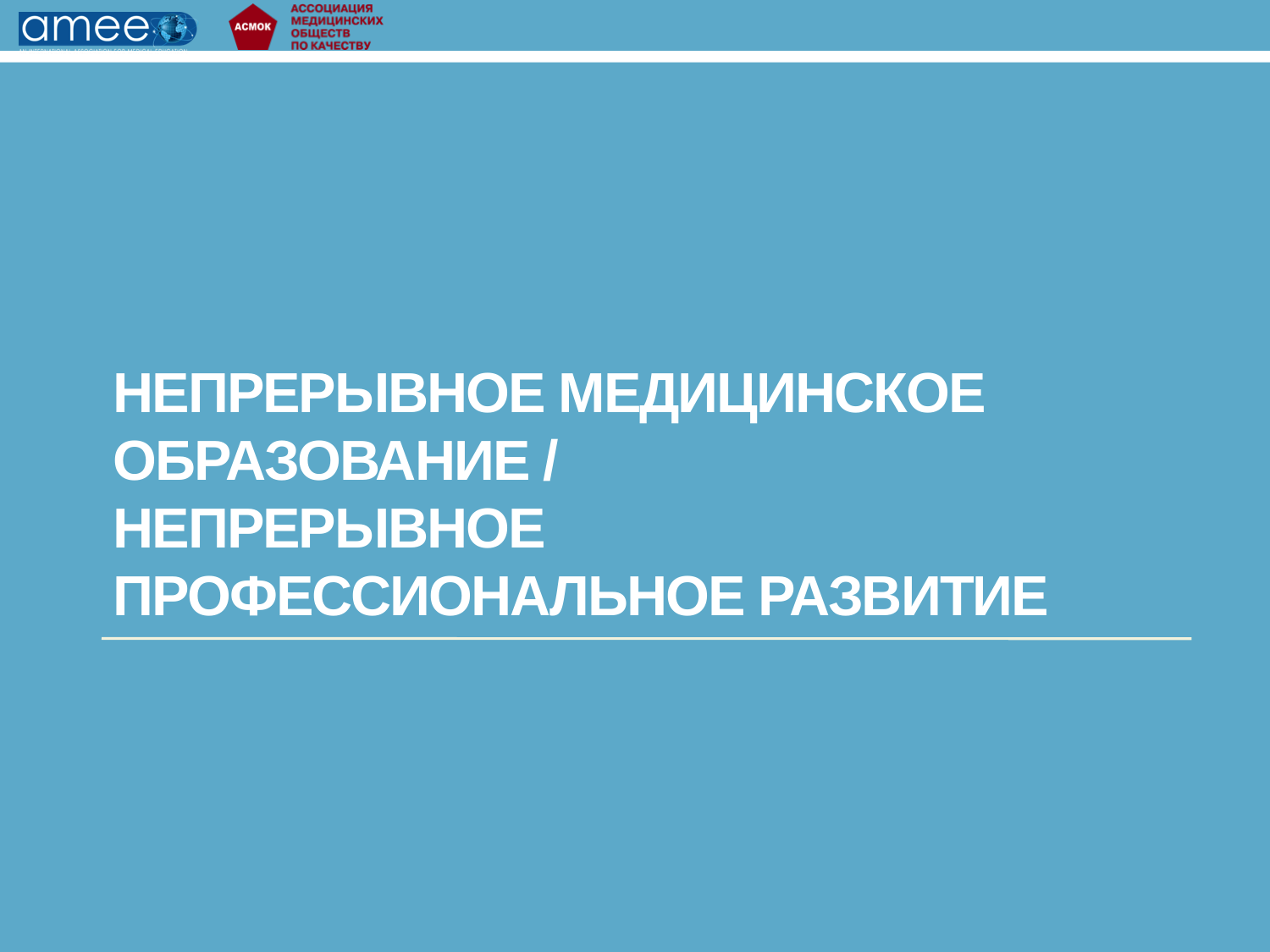

# Непрерывное медицинское образование / Непрерывное профессиональное развитие